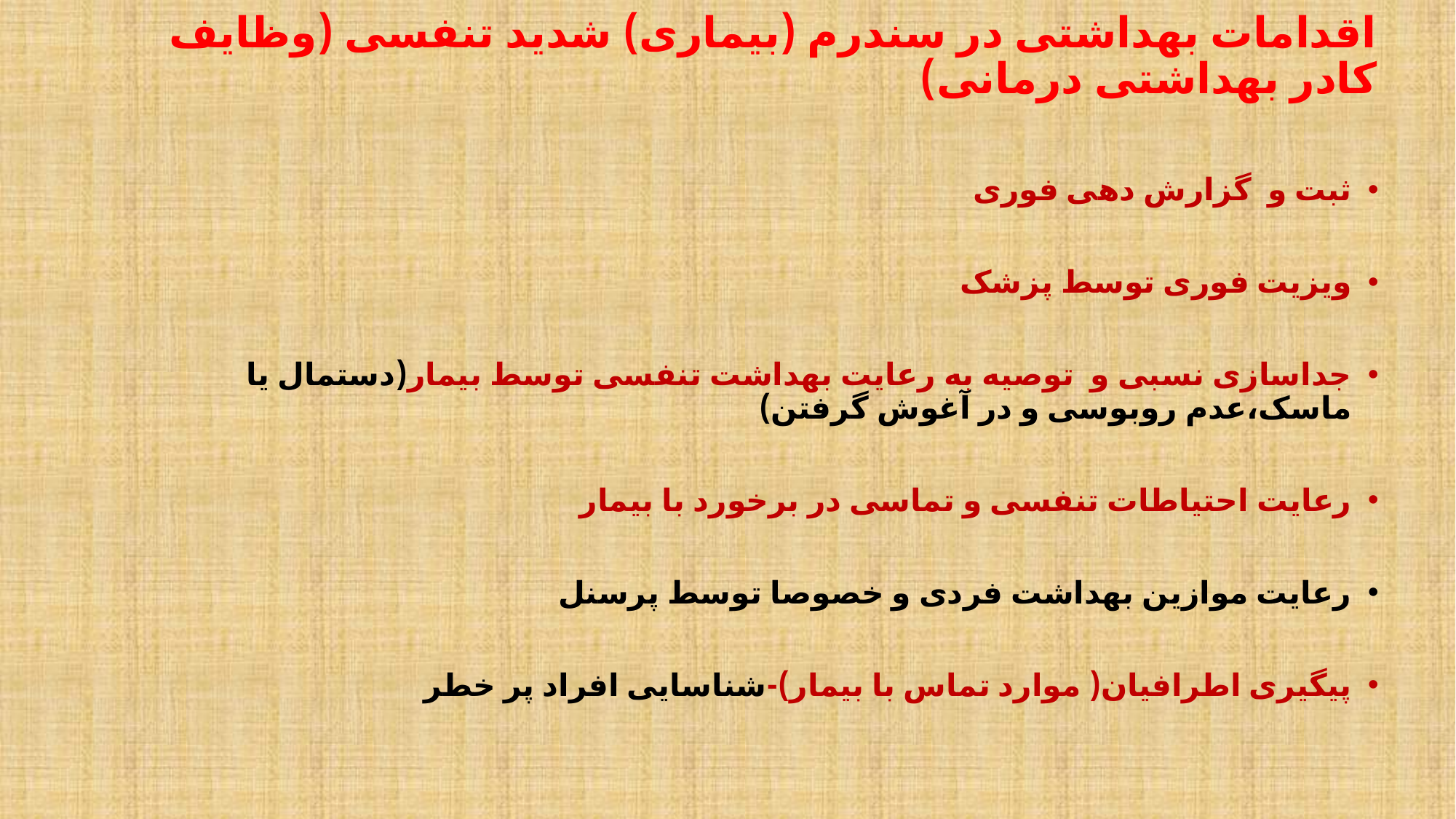

# اقدامات بهداشتی در سندرم (بیماری) شدید تنفسی (وظایف کادر بهداشتی درمانی)
ثبت و  گزارش دهی فوری

ویزیت فوری توسط پزشک

جداسازی نسبی و  توصیه به رعایت بهداشت تنفسی توسط بیمار(دستمال یا ماسک،عدم روبوسی و در آغوش گرفتن)

رعایت احتیاطات تنفسی و تماسی در برخورد با بیمار

رعایت موازین بهداشت فردی و خصوصا توسط پرسنل

پیگیری اطرافیان( موارد تماس با بیمار)-شناسایی افراد پر خطر